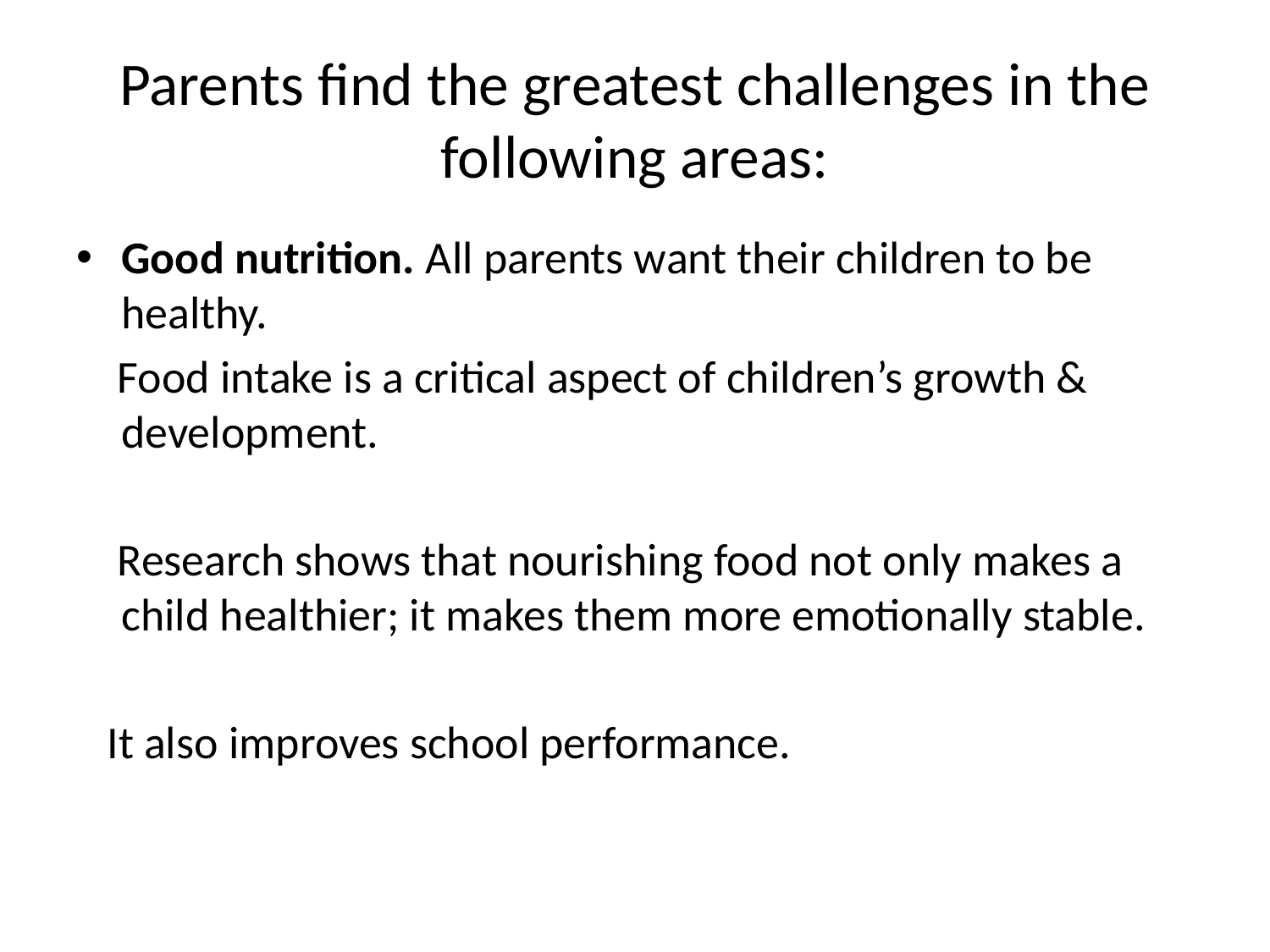

# Parents find the greatest challenges in the following areas:
Good nutrition. All parents want their children to be healthy.
    Food intake is a critical aspect of children’s growth & development.

    Research shows that nourishing food not only makes a child healthier; it makes them more emotionally stable.

   It also improves school performance.